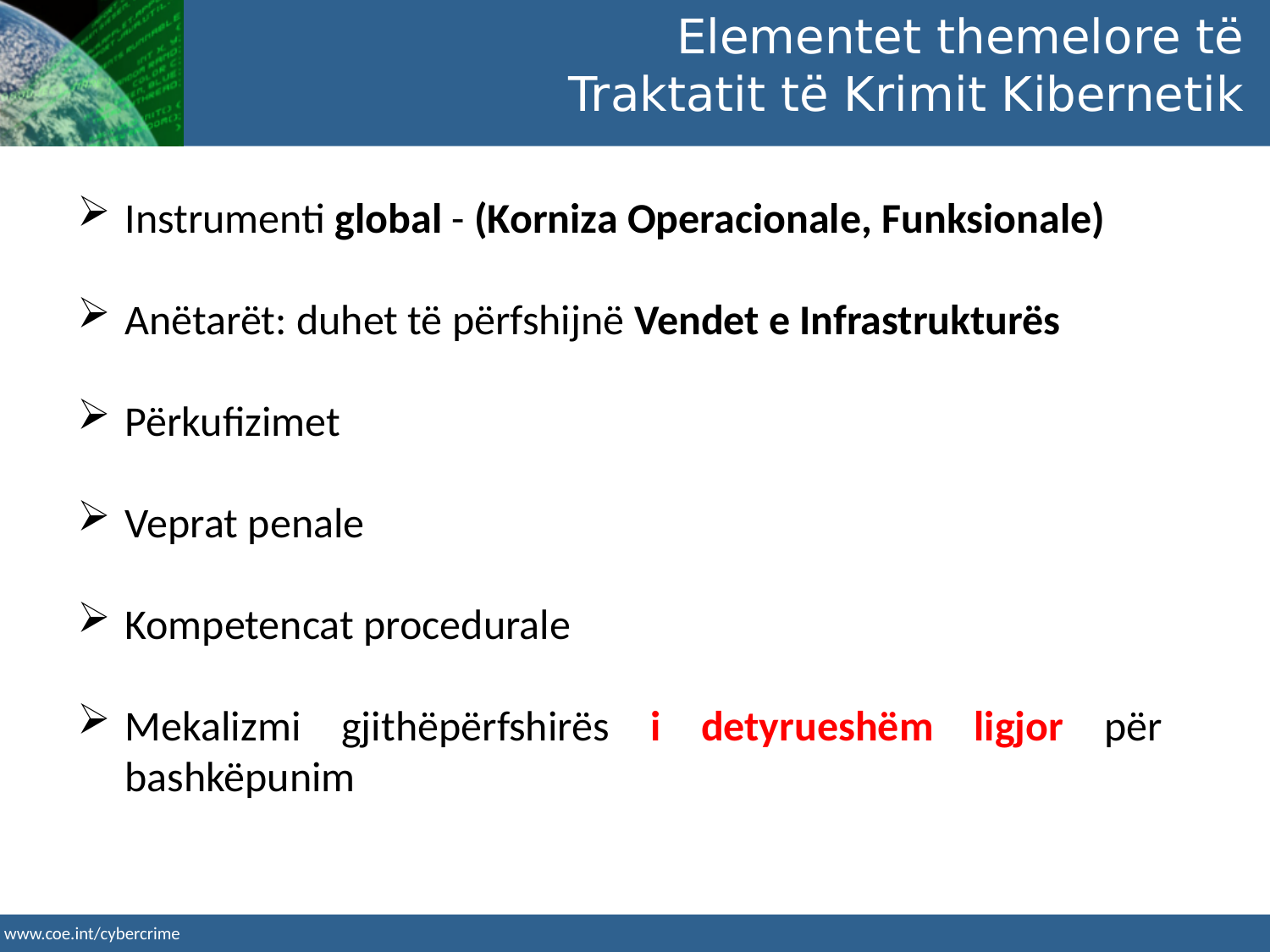

Elementet themelore të
 Traktatit të Krimit Kibernetik
Instrumenti global - (Korniza Operacionale, Funksionale)

Anëtarët: duhet të përfshijnë Vendet e Infrastrukturës

Përkufizimet

Veprat penale

Kompetencat procedurale

Mekalizmi gjithëpërfshirës i detyrueshëm ligjor për bashkëpunim